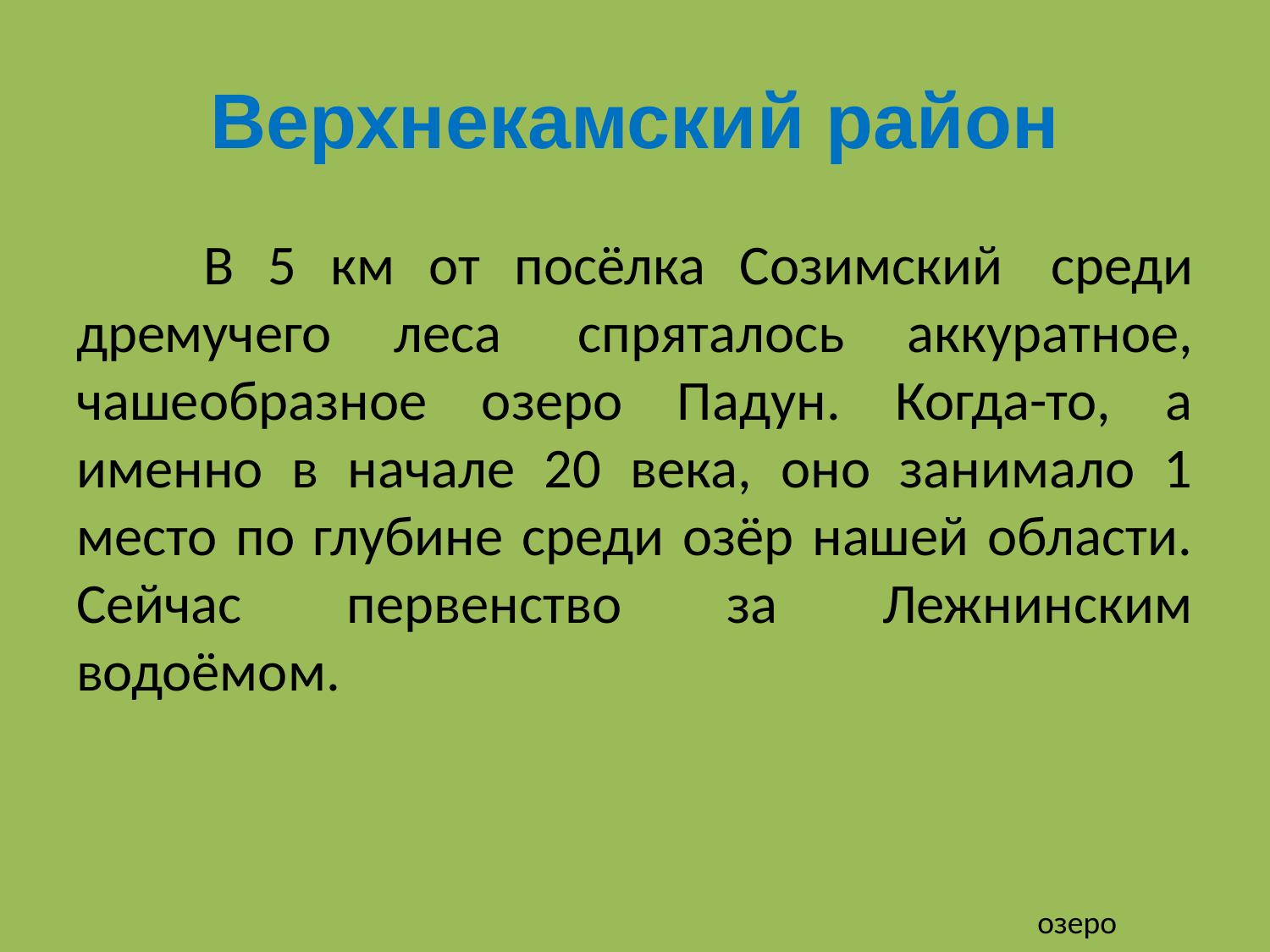

# Верхнекамский район
	В 5 км от посёлка Созимский  среди дремучего леса  спряталось аккуратное, чашеобразное озеро Падун. Когда-то, а именно в начале 20 века, оно занимало 1 место по глубине среди озёр нашей области. Сейчас первенство за Лежнинским водоёмом.
озеро